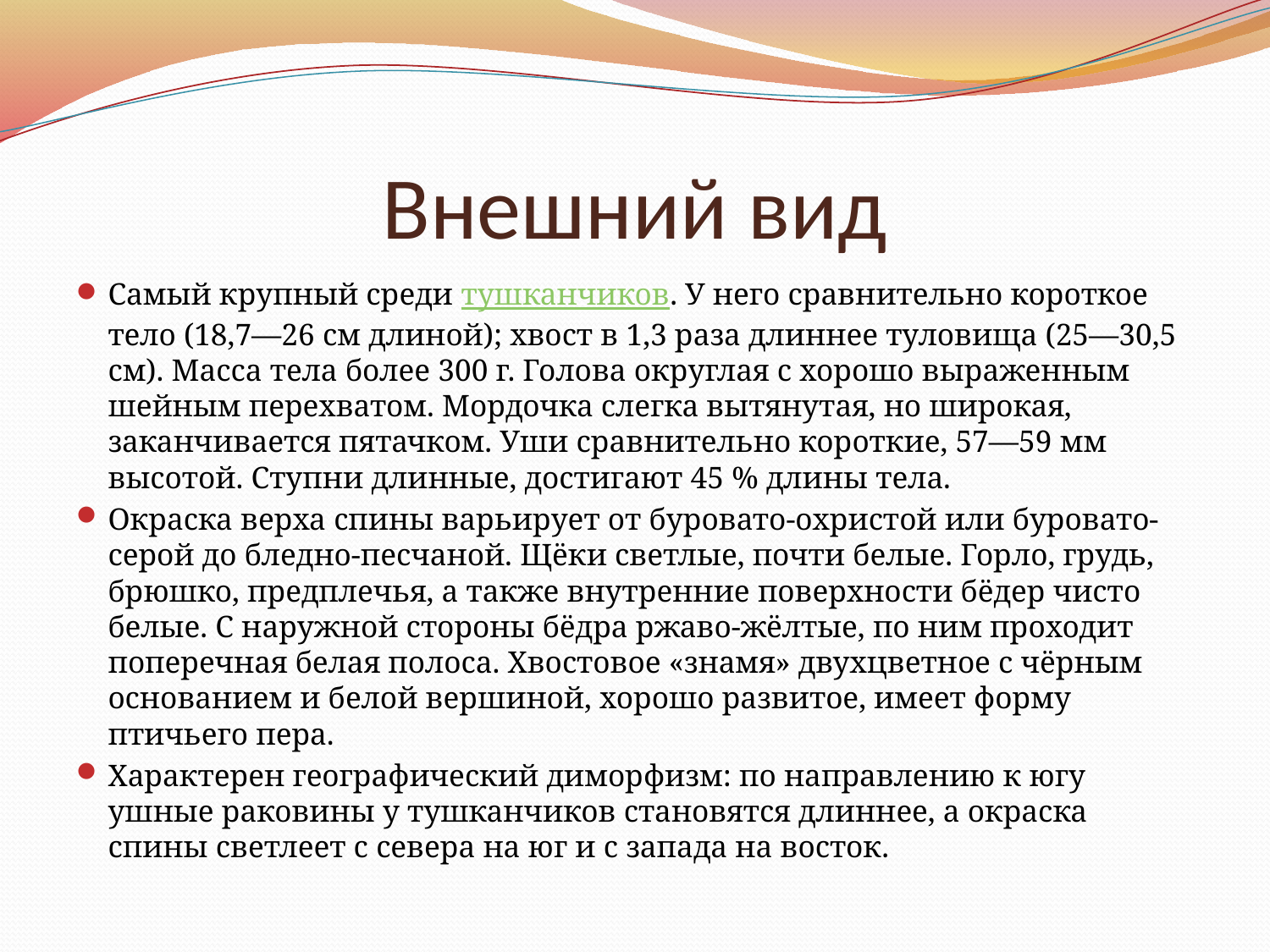

# Внешний вид
Самый крупный среди тушканчиков. У него сравнительно короткое тело (18,7—26 см длиной); хвост в 1,3 раза длиннее туловища (25—30,5 см). Масса тела более 300 г. Голова округлая с хорошо выраженным шейным перехватом. Мордочка слегка вытянутая, но широкая, заканчивается пятачком. Уши сравнительно короткие, 57—59 мм высотой. Ступни длинные, достигают 45 % длины тела.
Окраска верха спины варьирует от буровато-охристой или буровато-серой до бледно-песчаной. Щёки светлые, почти белые. Горло, грудь, брюшко, предплечья, а также внутренние поверхности бёдер чисто белые. С наружной стороны бёдра ржаво-жёлтые, по ним проходит поперечная белая полоса. Хвостовое «знамя» двухцветное с чёрным основанием и белой вершиной, хорошо развитое, имеет форму птичьего пера.
Характерен географический диморфизм: по направлению к югу ушные раковины у тушканчиков становятся длиннее, а окраска спины светлеет с севера на юг и с запада на восток.